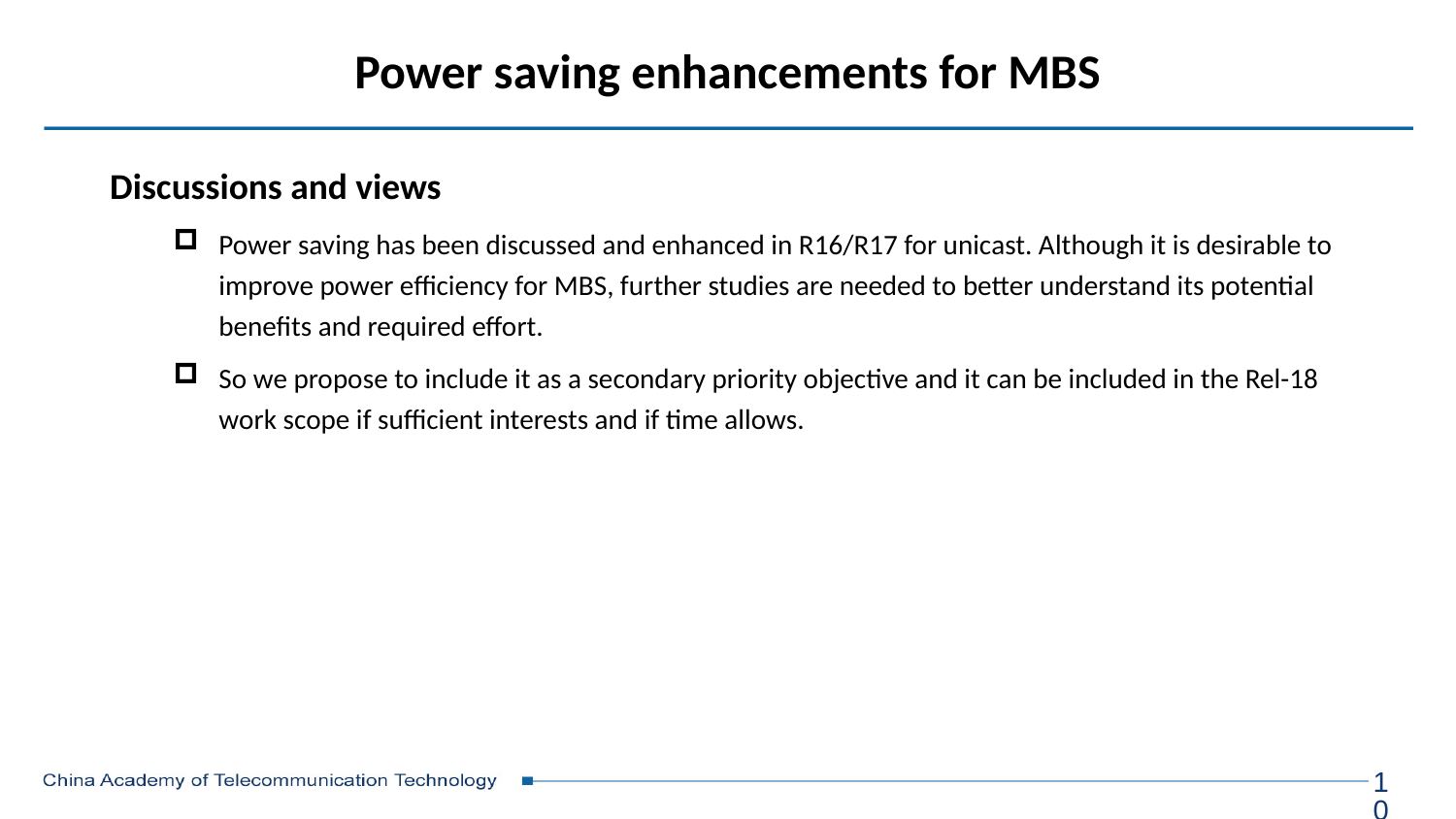

# Power saving enhancements for MBS
 Discussions and views
Power saving has been discussed and enhanced in R16/R17 for unicast. Although it is desirable to improve power efficiency for MBS, further studies are needed to better understand its potential benefits and required effort.
So we propose to include it as a secondary priority objective and it can be included in the Rel-18 work scope if sufficient interests and if time allows.
10